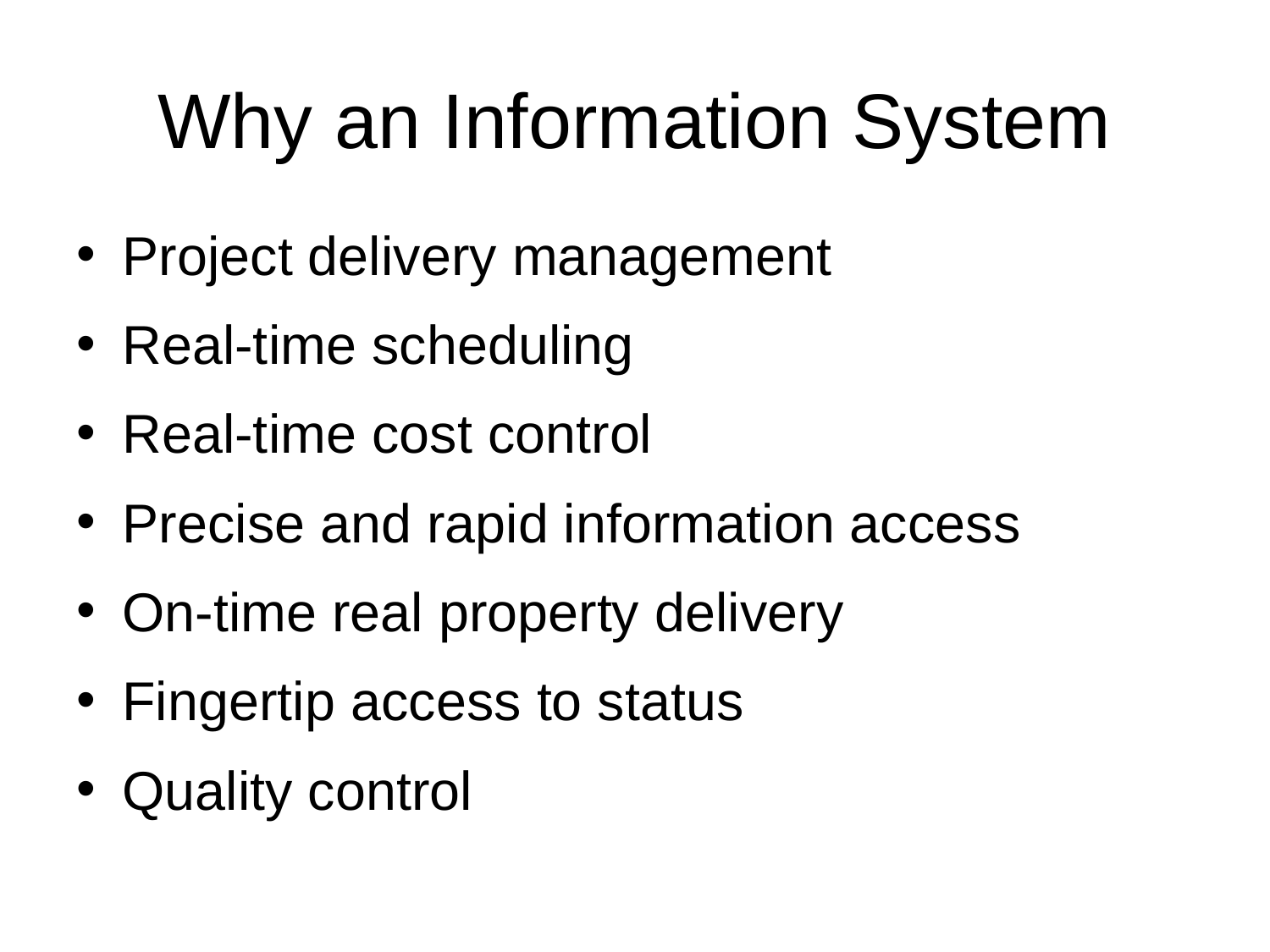

# Why an Information System
Project delivery management
Real-time scheduling
Real-time cost control
Precise and rapid information access
On-time real property delivery
Fingertip access to status
Quality control